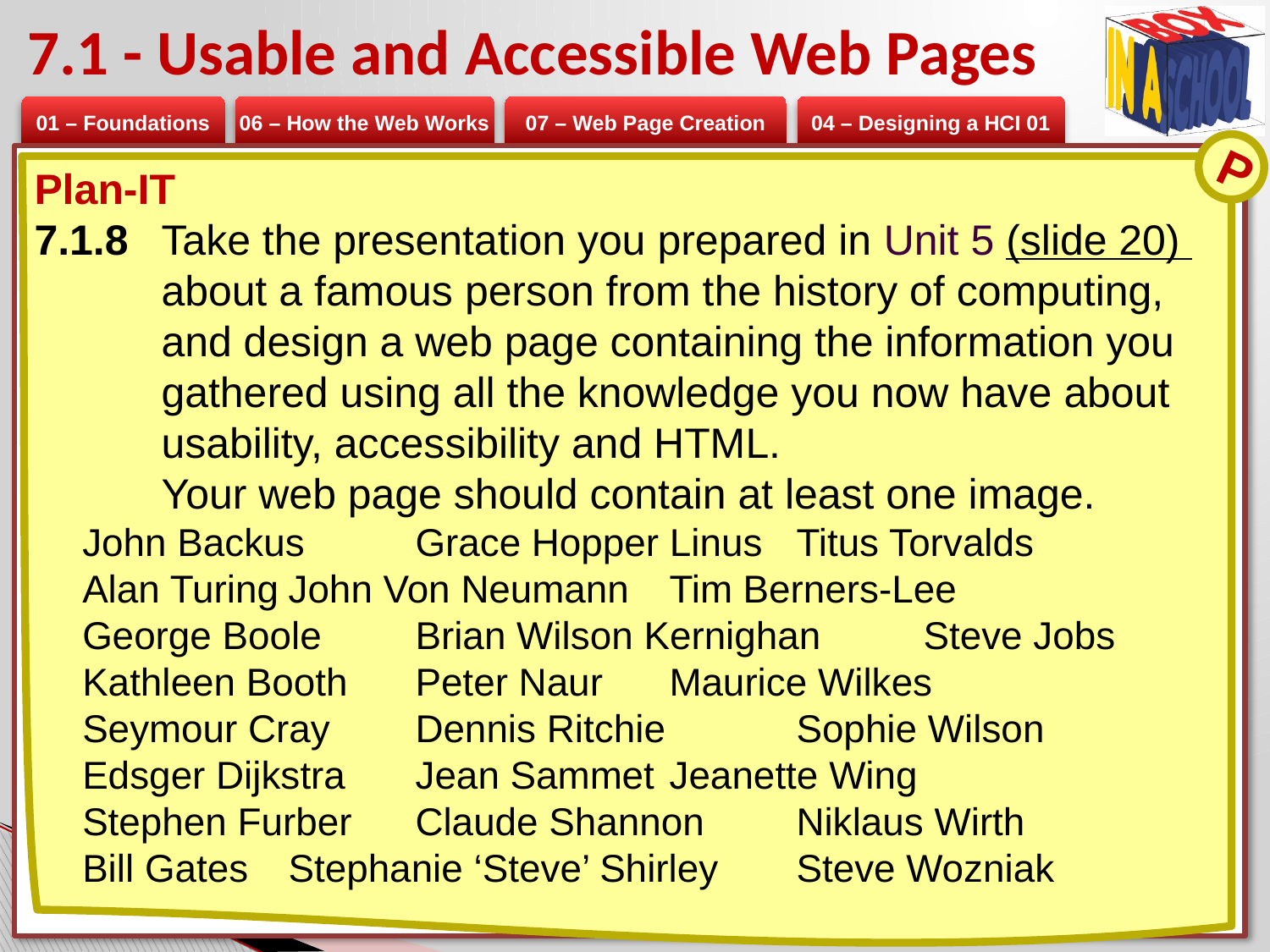

# 7.1 - Usable and Accessible Web Pages
P
Plan-IT
7.1.8 	Take the presentation you prepared in Unit 5 (slide 20) about a famous person from the history of computing, and design a web page containing the information you gathered using all the knowledge you now have about usability, accessibility and HTML.
Your web page should contain at least one image.
John Backus 	Grace Hopper Linus 	Titus Torvalds
Alan Turing	John Von Neumann 	Tim Berners-Lee
George Boole 	Brian Wilson Kernighan 	Steve Jobs
Kathleen Booth 	Peter Naur 	Maurice Wilkes
Seymour Cray 	Dennis Ritchie 	Sophie Wilson
Edsger Dijkstra 	Jean Sammet 	Jeanette Wing
Stephen Furber 	Claude Shannon 	Niklaus Wirth
Bill Gates 	Stephanie ‘Steve’ Shirley 	Steve Wozniak